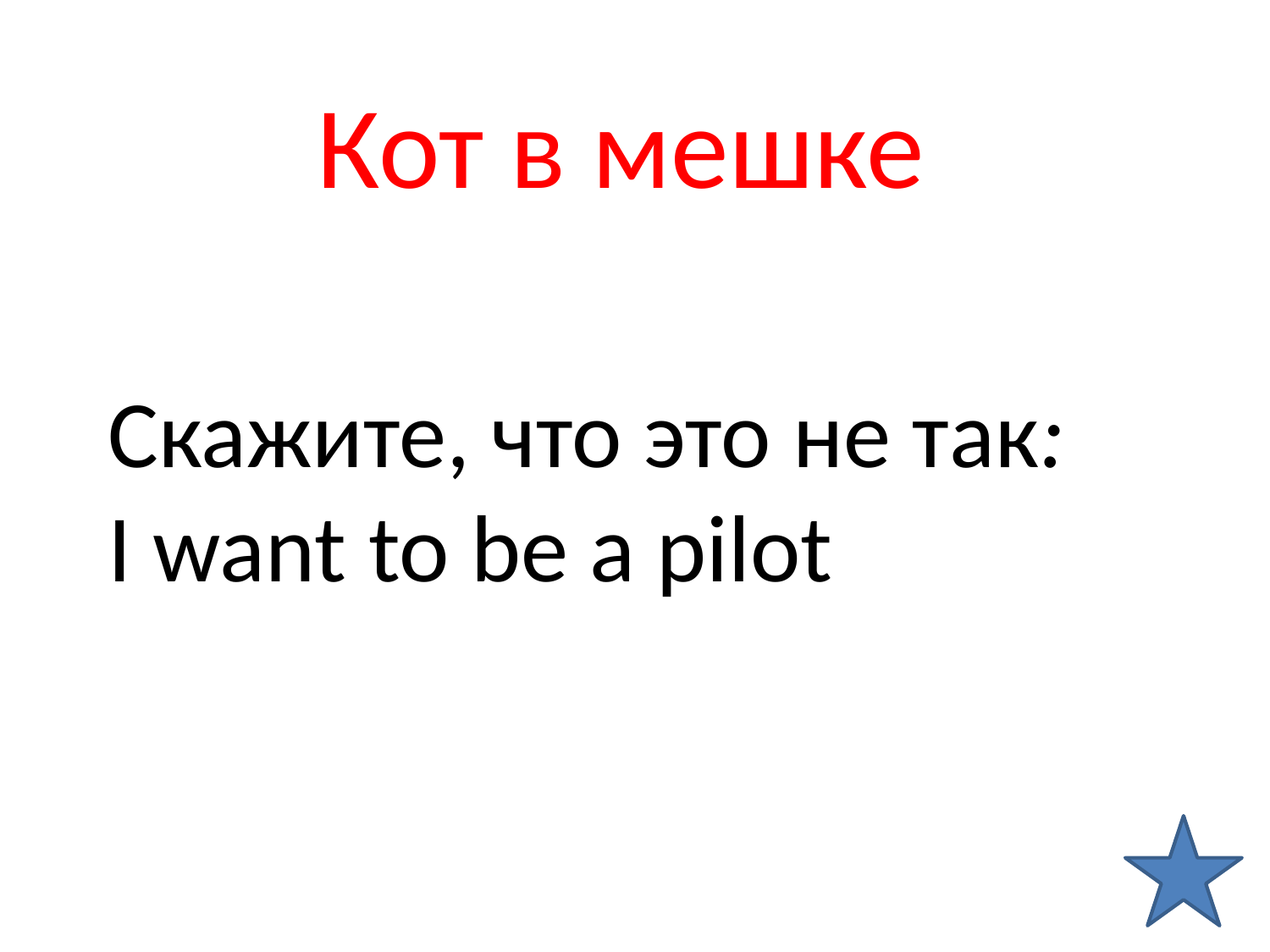

Кот в мешке
Скажите, что это не так:
I want to be a pilot